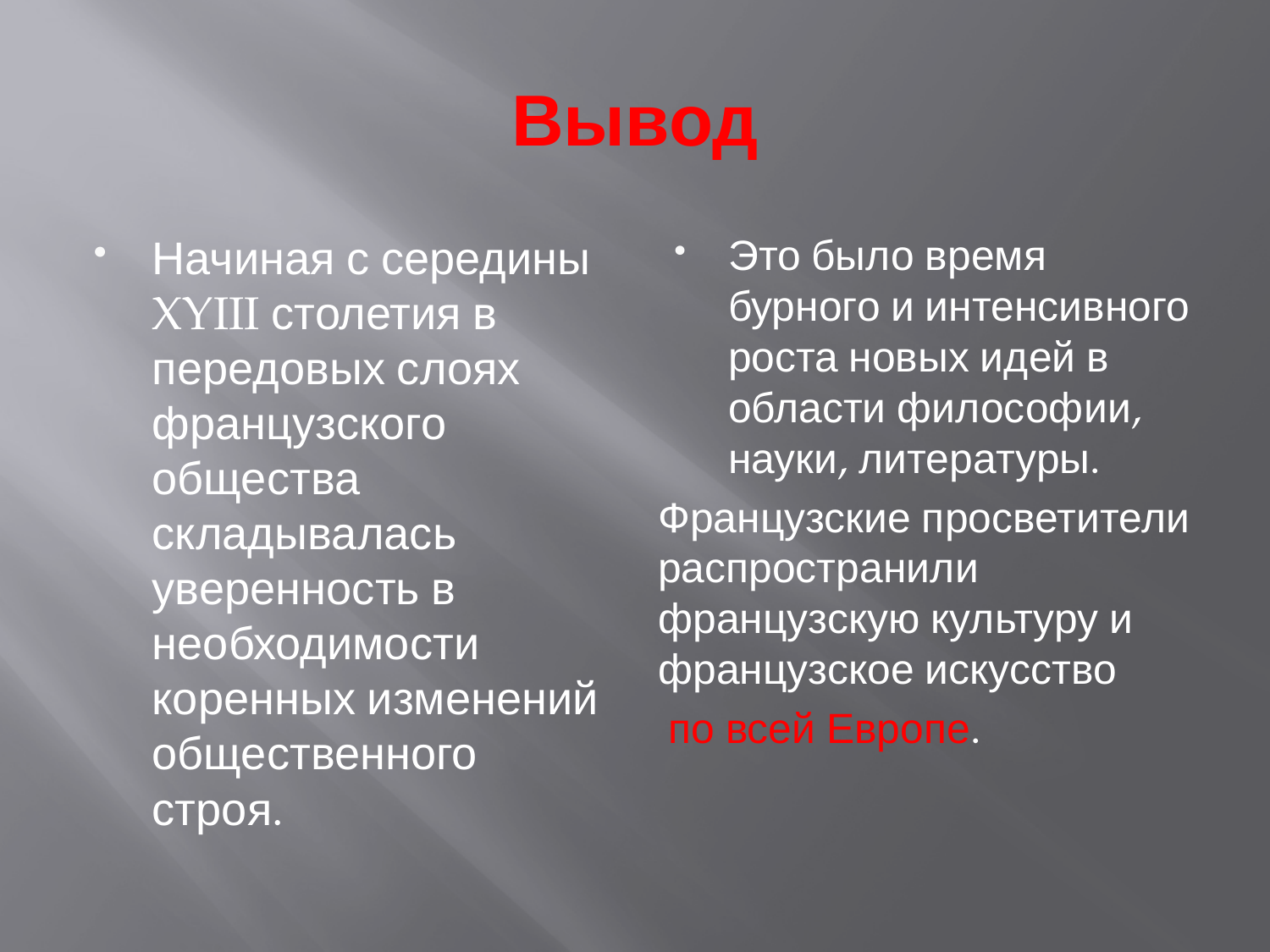

# Вывод
Начиная с середины XYIII столетия в передовых слоях французского общества складывалась уверенность в необходимости коренных изменений общественного строя.
Это было время бурного и интенсивного роста новых идей в области философии, науки, литературы.
Французские просветители распространили французскую культуру и французское искусство
 по всей Европе.